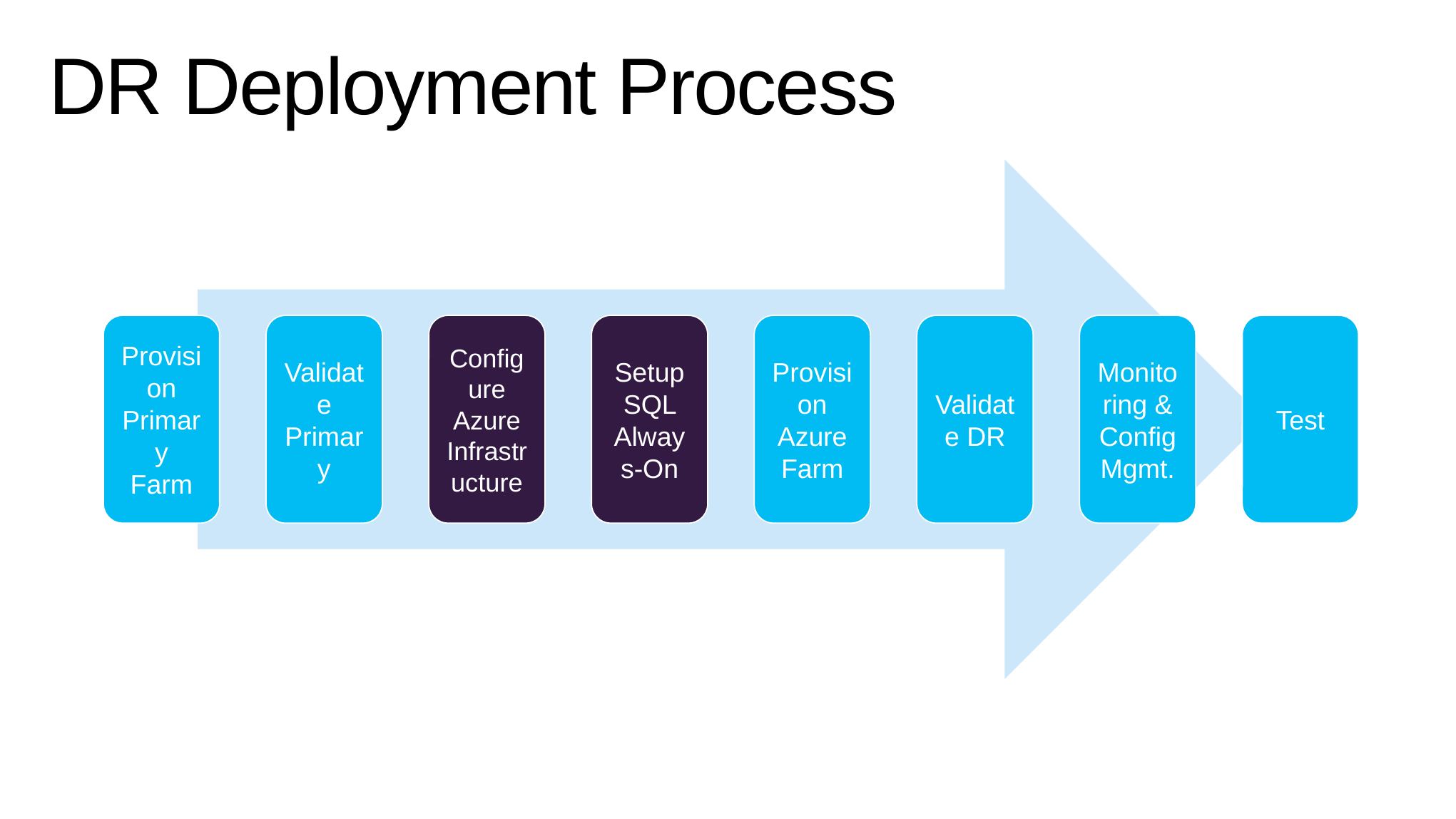

# DR Deployment Process
Provision Primary Farm
Validate Primary
Provision Azure Farm
Validate DR
Monitoring & Config Mgmt.
Test
Setup SQL Always-On
Configure Azure Infrastructure